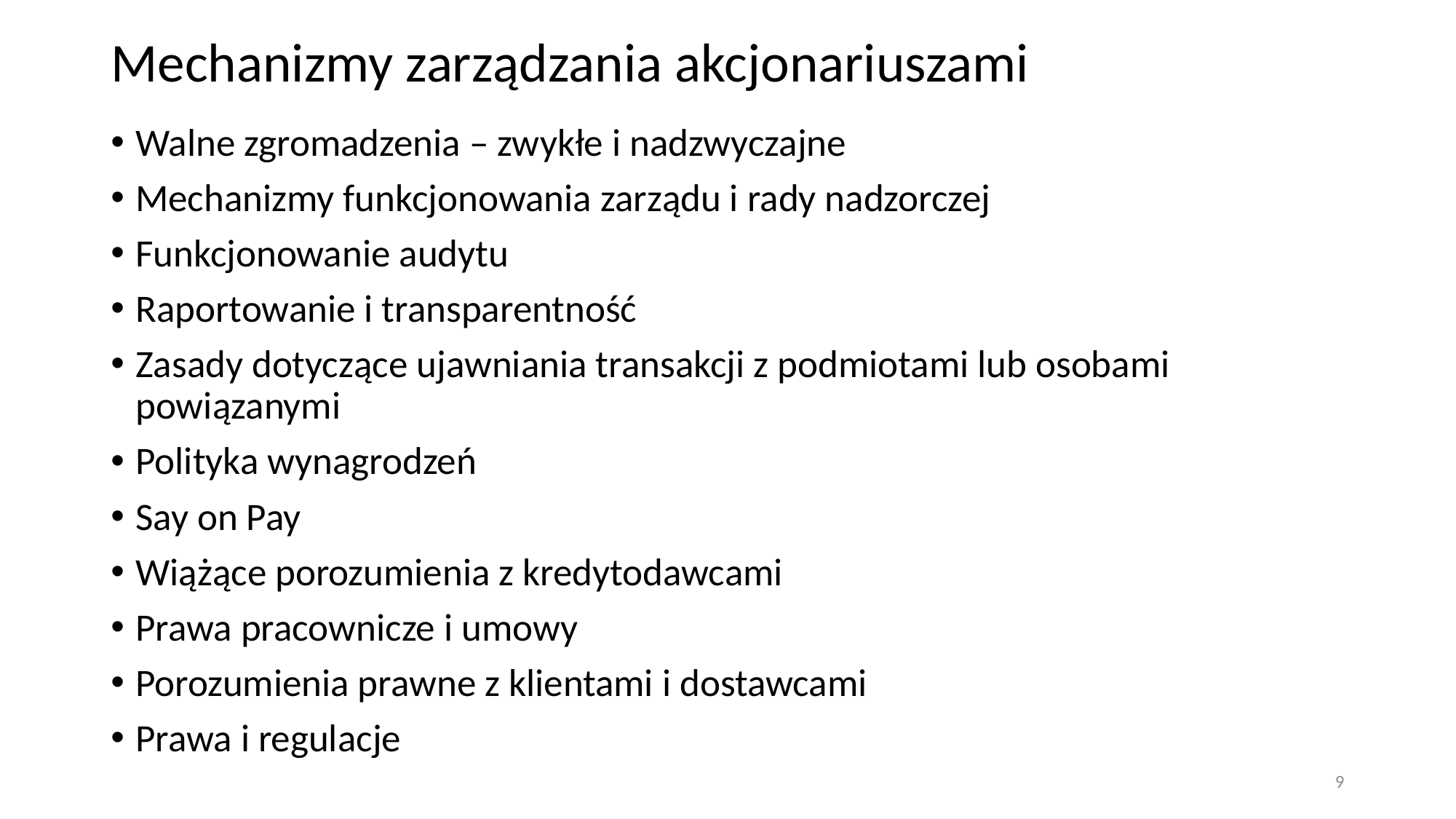

# Mechanizmy zarządzania akcjonariuszami
Walne zgromadzenia – zwykłe i nadzwyczajne
Mechanizmy funkcjonowania zarządu i rady nadzorczej
Funkcjonowanie audytu
Raportowanie i transparentność
Zasady dotyczące ujawniania transakcji z podmiotami lub osobami powiązanymi
Polityka wynagrodzeń
Say on Pay
Wiążące porozumienia z kredytodawcami
Prawa pracownicze i umowy
Porozumienia prawne z klientami i dostawcami
Prawa i regulacje

9